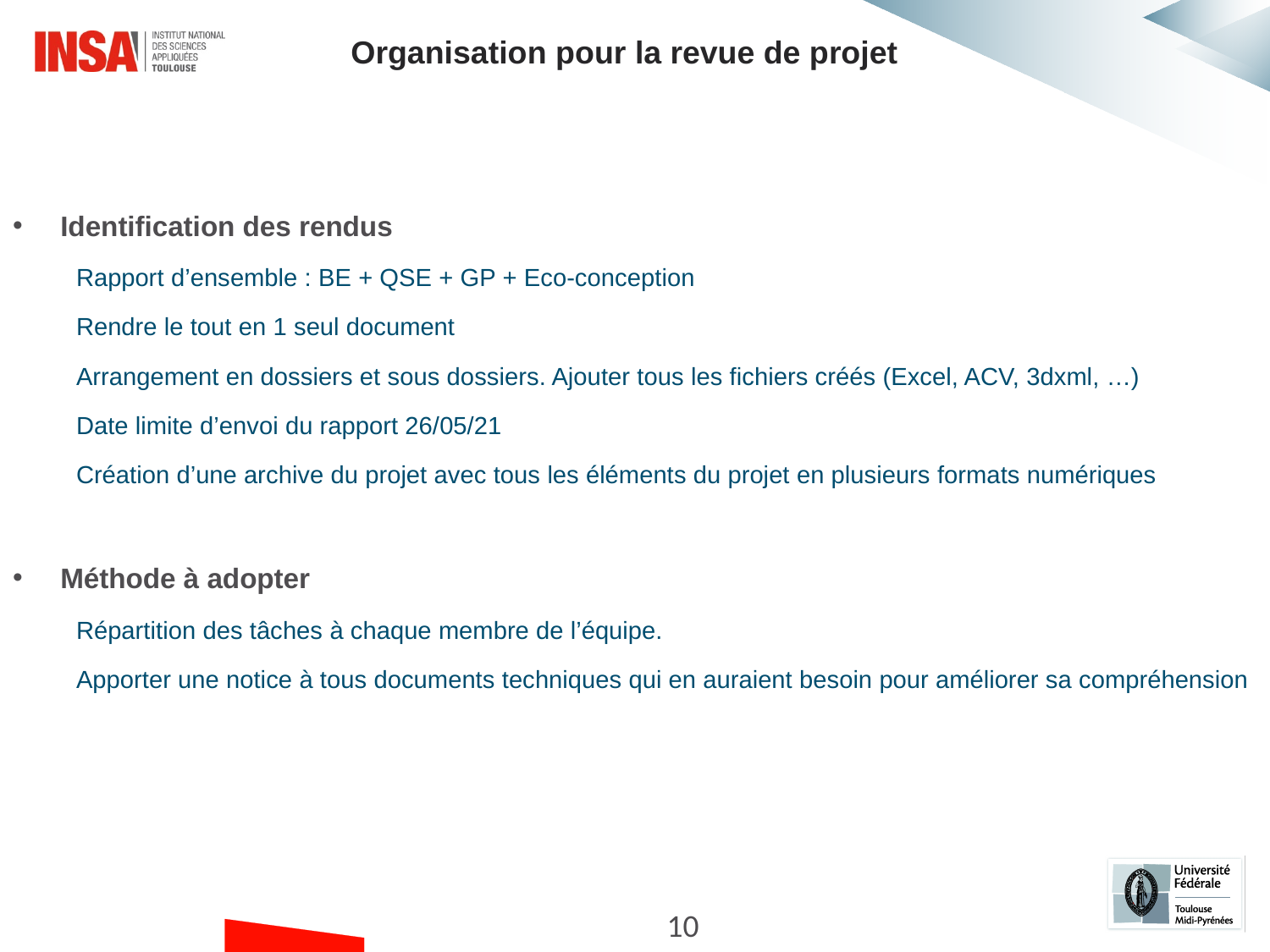

Organisation pour la revue de projet
Identification des rendus
Rapport d’ensemble : BE + QSE + GP + Eco-conception
Rendre le tout en 1 seul document
Arrangement en dossiers et sous dossiers. Ajouter tous les fichiers créés (Excel, ACV, 3dxml, …)
Date limite d’envoi du rapport 26/05/21
Création d’une archive du projet avec tous les éléments du projet en plusieurs formats numériques

Méthode à adopter
Répartition des tâches à chaque membre de l’équipe.
Apporter une notice à tous documents techniques qui en auraient besoin pour améliorer sa compréhension

10
#